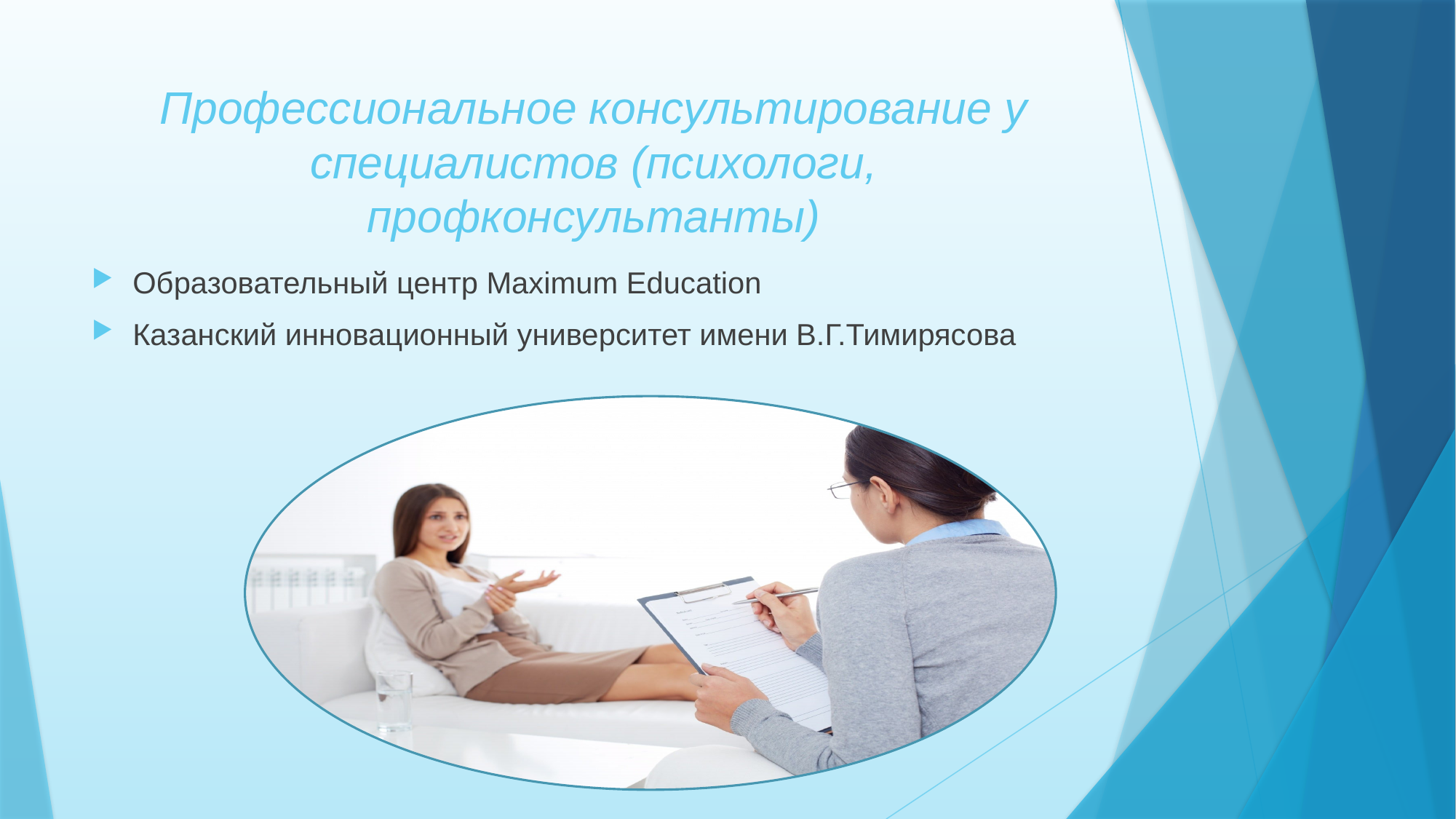

# Профессиональное консультирование у специалистов (психологи, профконсультанты)
Образовательный центр Maximum Education
Казанский инновационный университет имени В.Г.Тимирясова